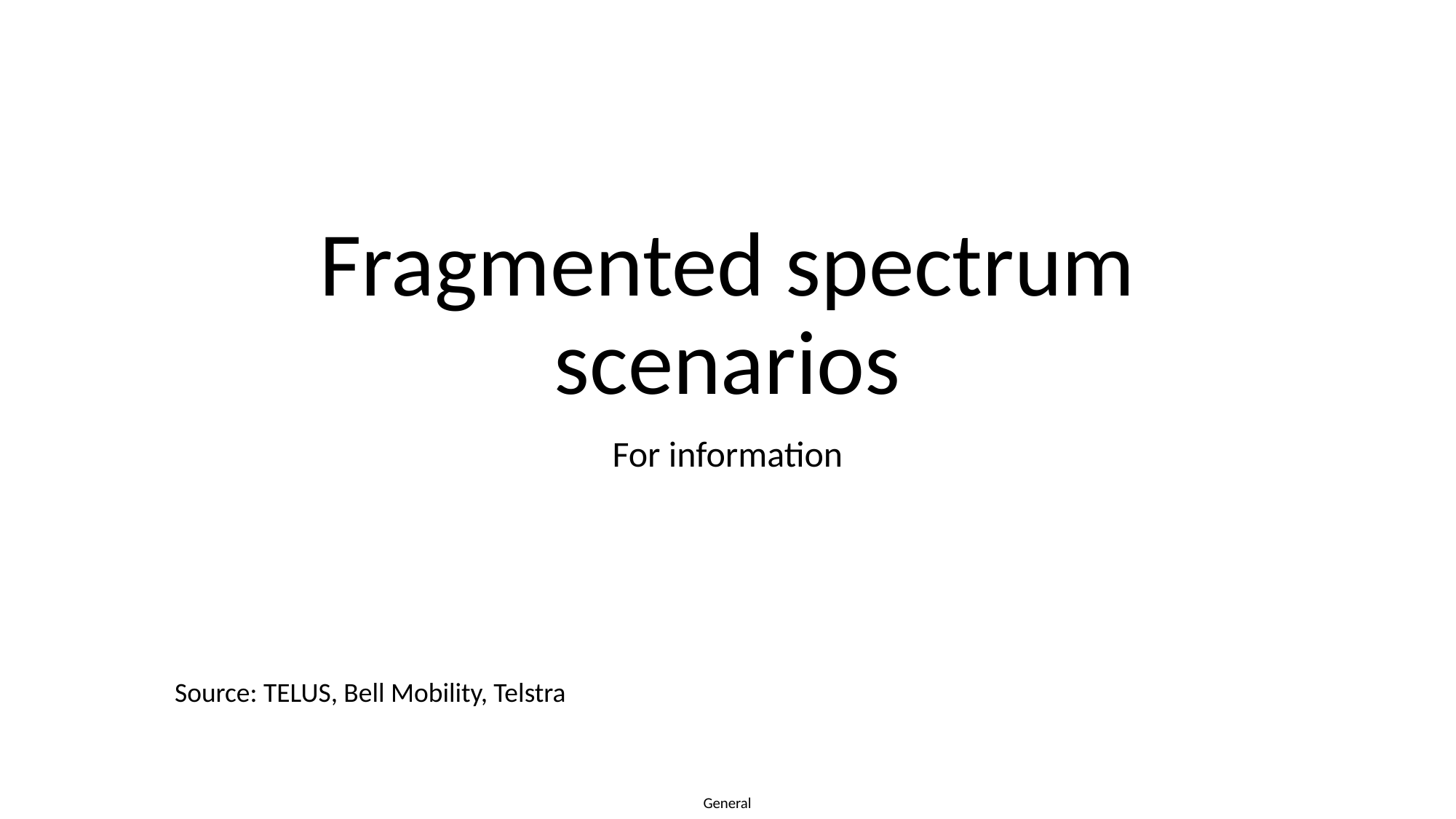

# Fragmented spectrum scenarios
For information
Source: TELUS, Bell Mobility, Telstra